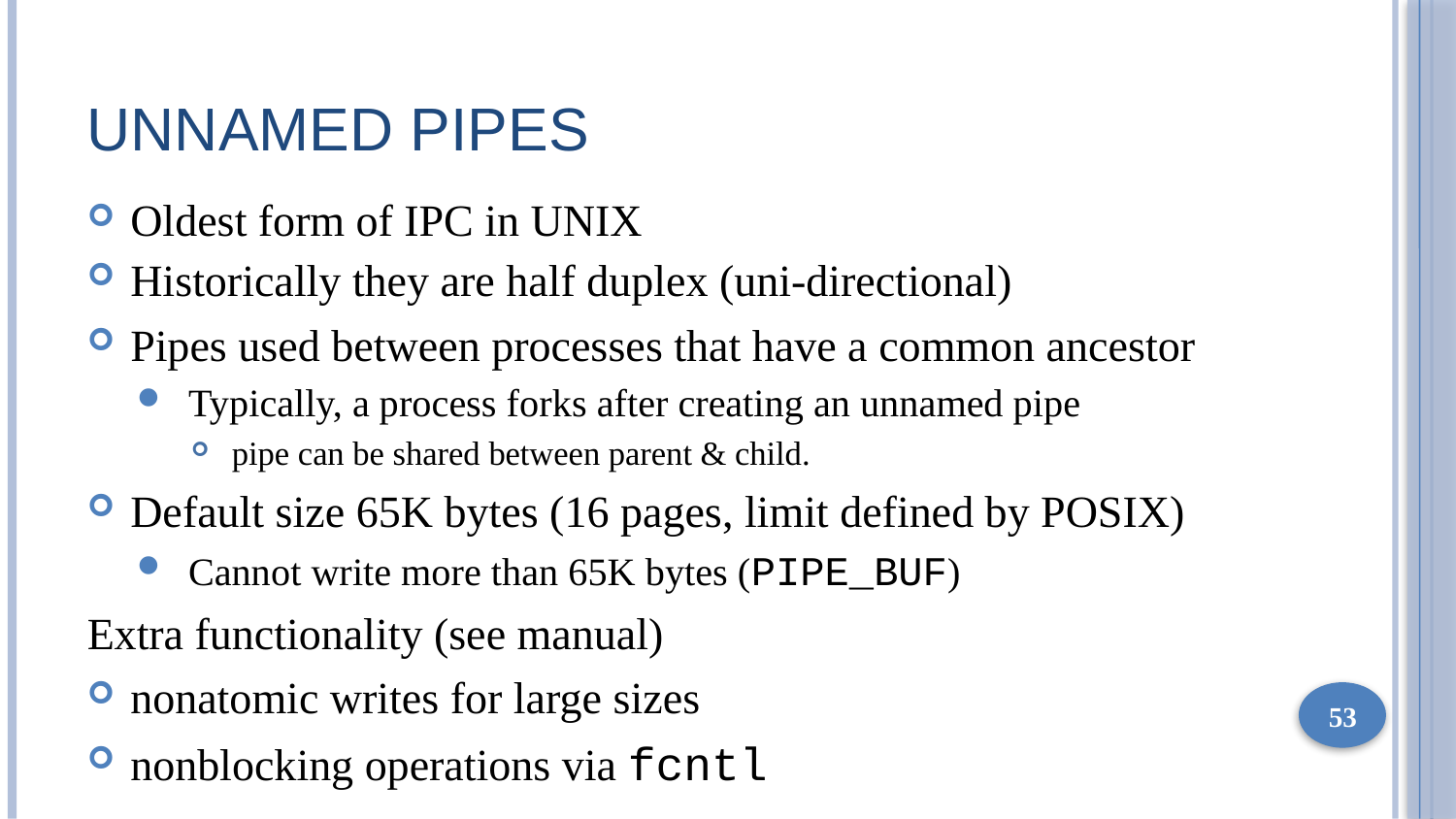

# Unnamed Pipes
Oldest form of IPC in UNIX
Historically they are half duplex (uni-directional)
Pipes used between processes that have a common ancestor
Typically, a process forks after creating an unnamed pipe
pipe can be shared between parent & child.
Default size 65K bytes (16 pages, limit defined by POSIX)
Cannot write more than 65K bytes (PIPE_BUF)
Extra functionality (see manual)
nonatomic writes for large sizes
nonblocking operations via fcntl
53